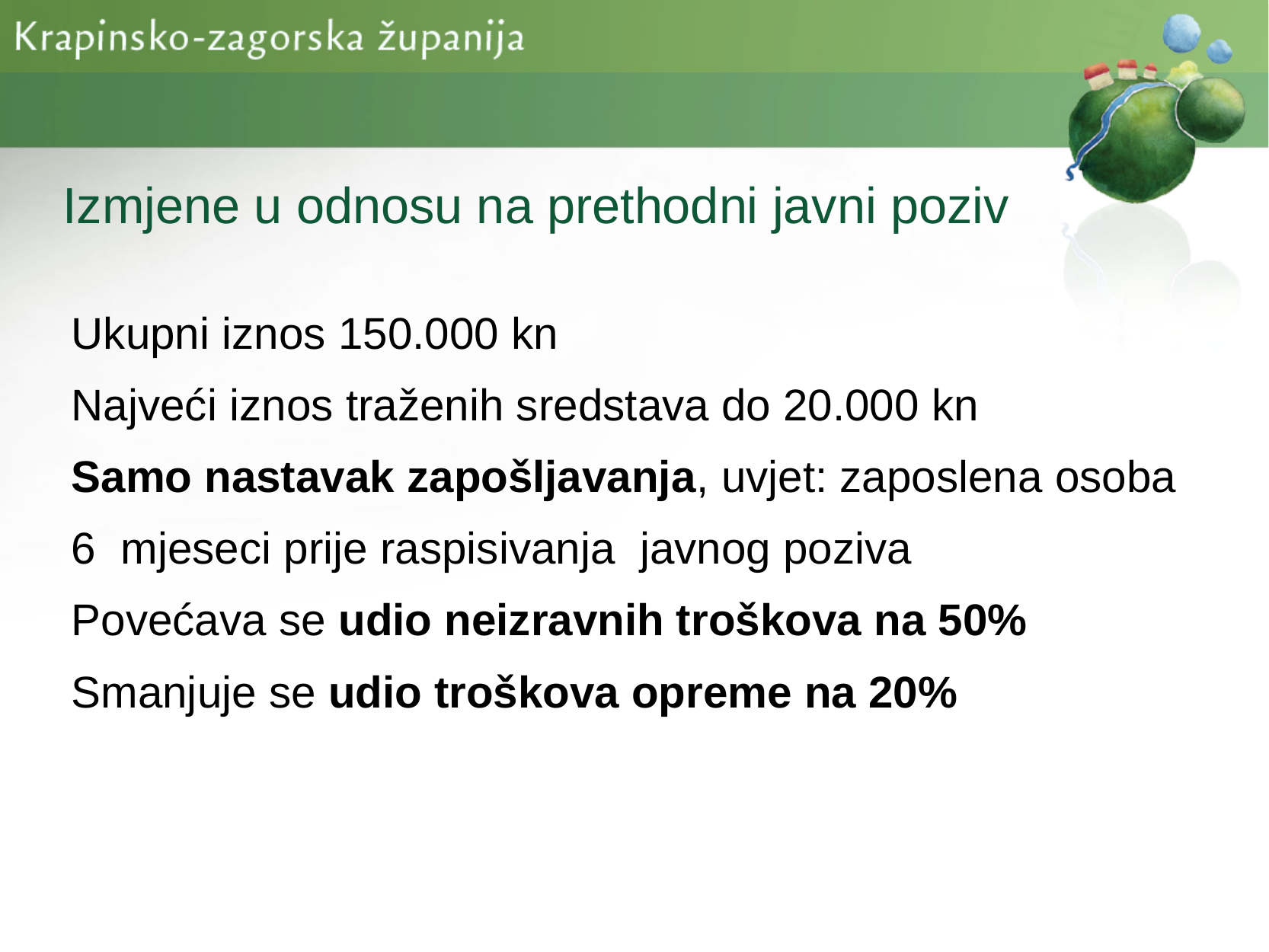

Izmjene u odnosu na prethodni javni poziv

   Ukupni iznos 150.000 kn
   Najveći iznos traženih sredstava do 20.000 kn
   Samo nastavak zapošljavanja, uvjet: zaposlena osoba
   6  mjeseci prije raspisivanja  javnog poziva
   Povećava se udio neizravnih troškova na 50%
   Smanjuje se udio troškova opreme na 20%